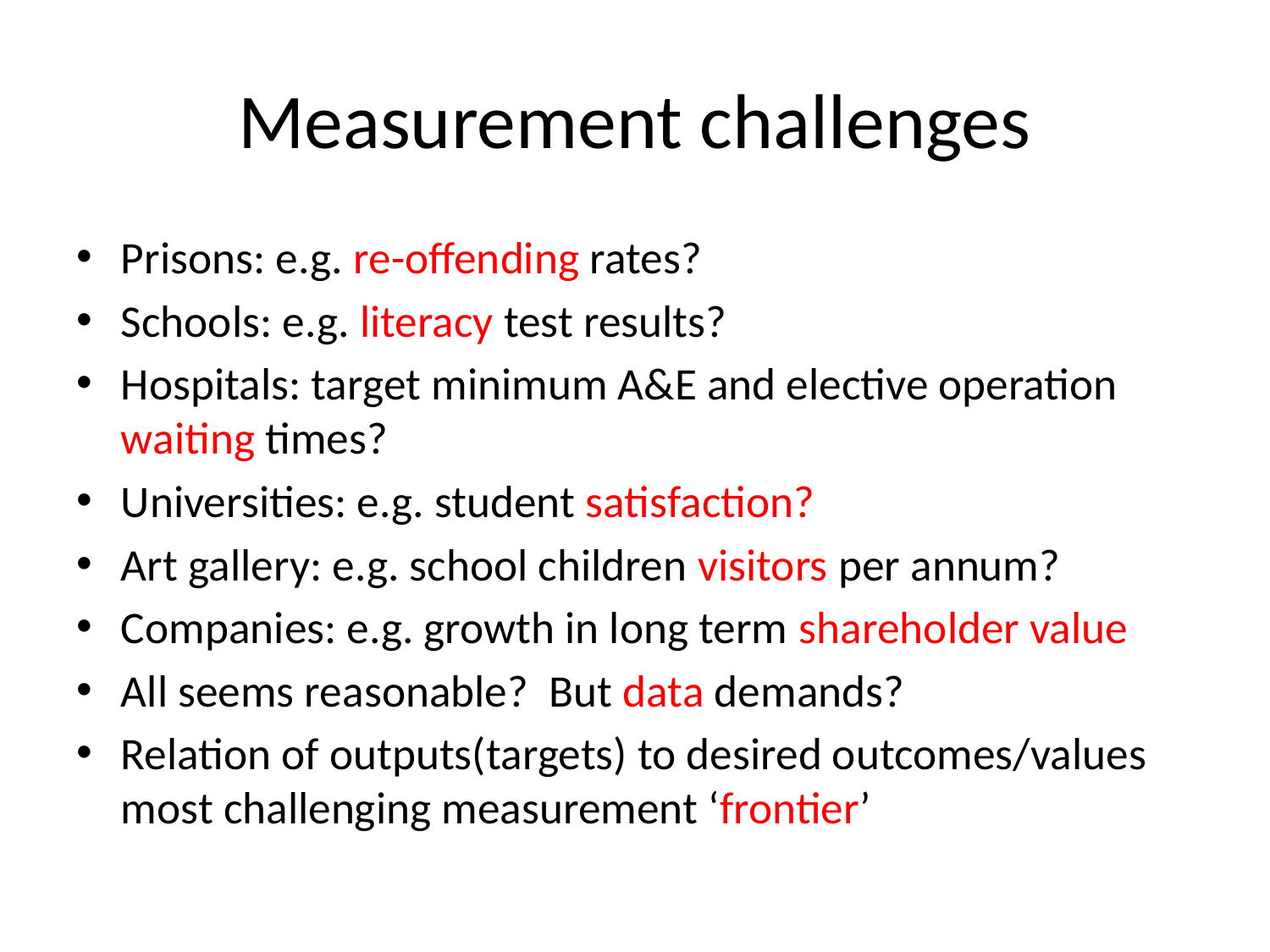

# Measurement challenges
Prisons: e.g. re-offending rates?
Schools: e.g. literacy test results?
Hospitals: target minimum A&E and elective operation waiting times?
Universities: e.g. student satisfaction?
Art gallery: e.g. school children visitors per annum?
Companies: e.g. growth in long term shareholder value
All seems reasonable?  But data demands?
Relation of outputs(targets) to desired outcomes/values most challenging measurement ‘frontier’